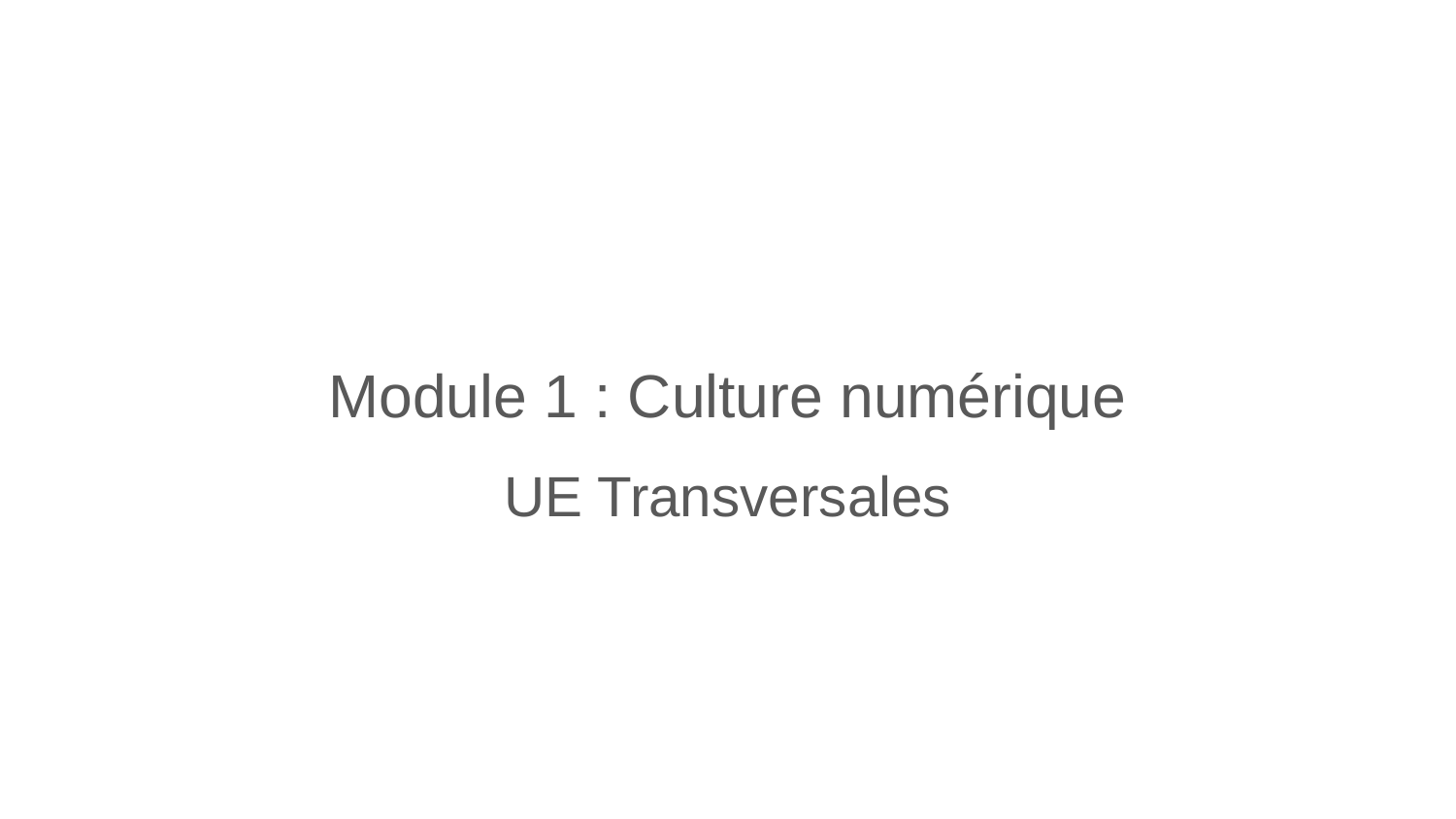

# Module 1 : Culture numérique
UE Transversales